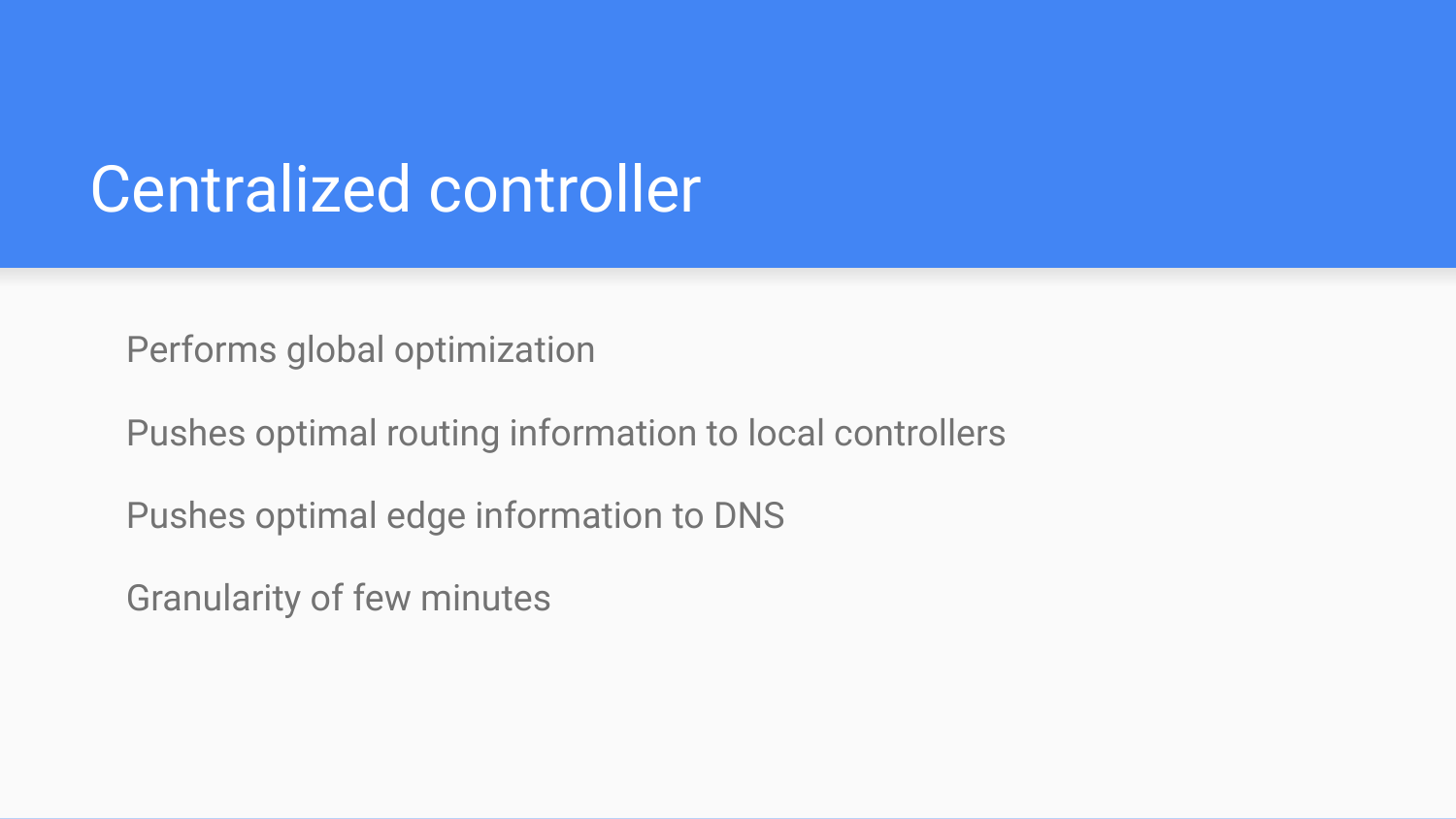

# Centralized controller
Performs global optimization
Pushes optimal routing information to local controllers
Pushes optimal edge information to DNS
Granularity of few minutes